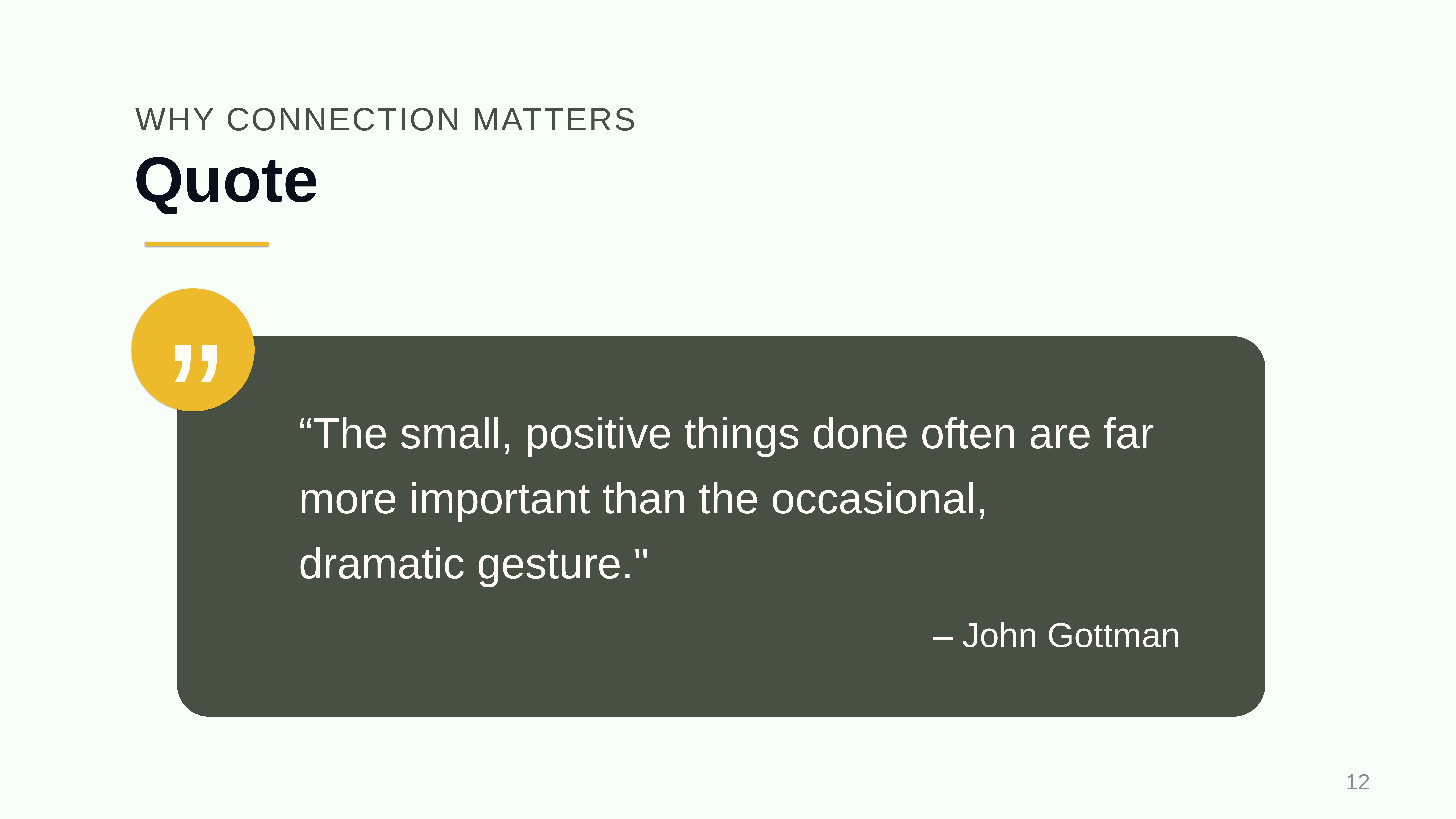

WHY CONNECTION MATTERS
# Quote

”

“The small, positive things done often are far more important than the occasional, dramatic gesture."
– John Gottman
12